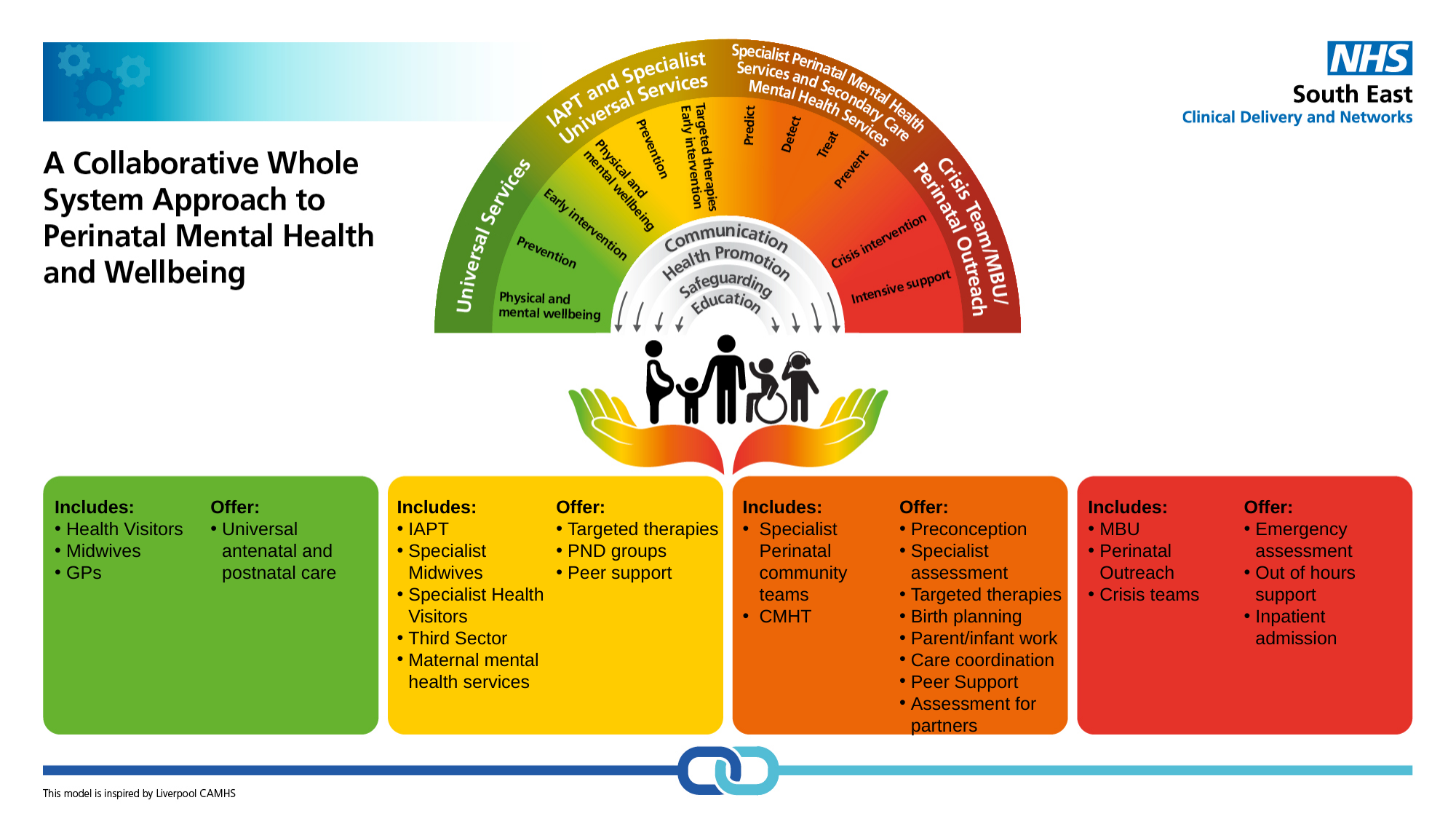

Offer:
Universal antenatal and postnatal care
Offer:
Emergency assessment
Out of hours support
Inpatient admission
Includes:
Health Visitors
Midwives
GPs
Includes:
IAPT
Specialist Midwives
Specialist Health Visitors
Third Sector
Maternal mental health services
Offer:
Targeted therapies
PND groups
Peer support
Includes:
Specialist Perinatal community teams
CMHT
Offer:
Preconception
Specialist assessment
Targeted therapies
Birth planning
Parent/infant work
Care coordination
Peer Support
Assessment for partners
Includes:
MBU
Perinatal Outreach
Crisis teams